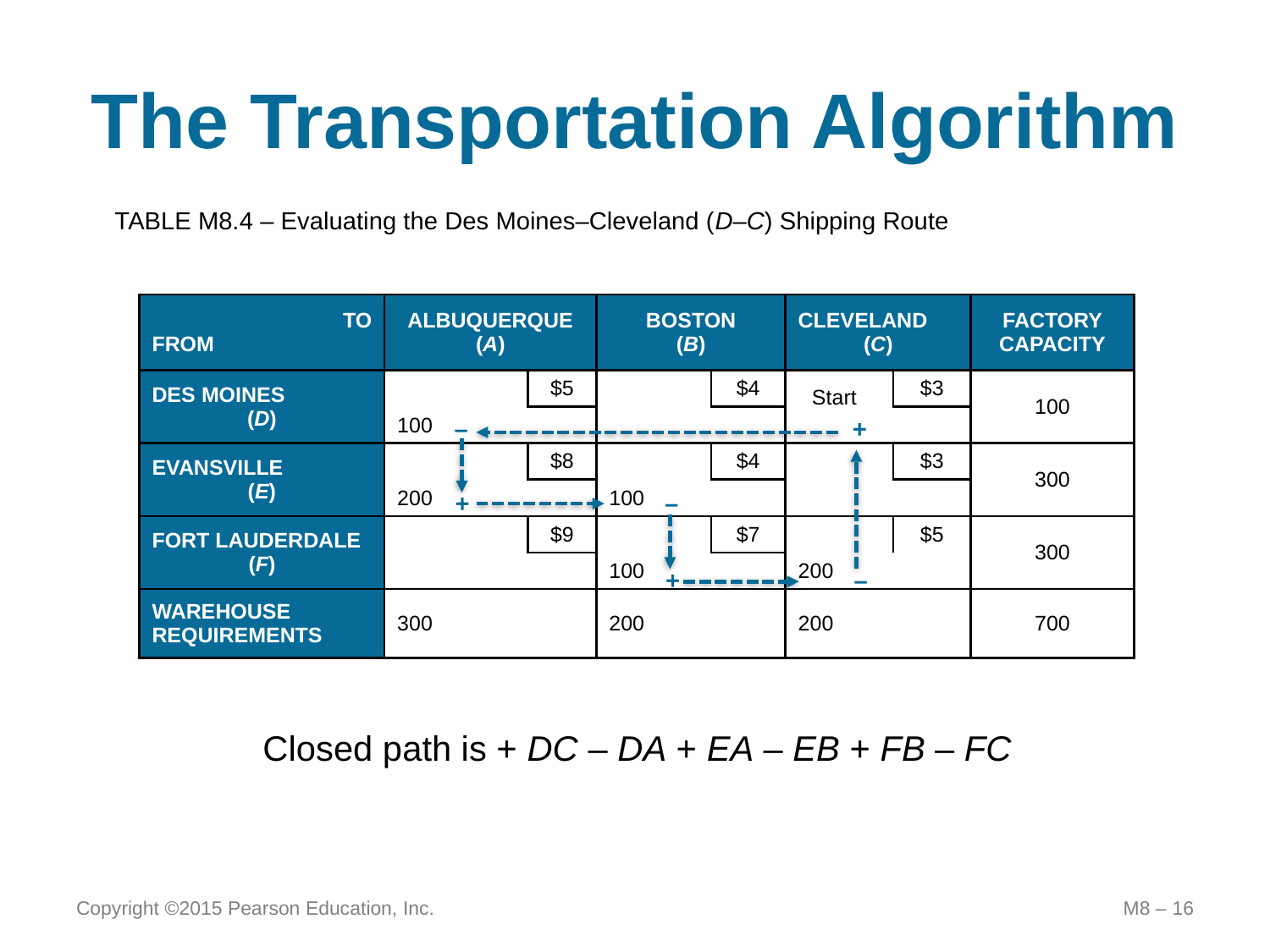

# The Transportation Algorithm
TABLE M8.4 – Evaluating the Des Moines–Cleveland (D–C) Shipping Route
| TO FROM | ALBUQUERQUE (A) |  | BOSTON (B) |  | CLEVELAND (C) |  | FACTORY CAPACITY |
| --- | --- | --- | --- | --- | --- | --- | --- |
| DES MOINES (D) |  | $5 |  | $4 |  | $3 | 100 |
|  | 100 |  |  |  |  |  |  |
| EVANSVILLE (E) |  | $8 |  | $4 |  | $3 | 300 |
|  | 200 |  | 100 |  |  |  |  |
| FORT LAUDERDALE (F) |  | $9 |  | $7 |  | $5 | 300 |
|  |  |  | 100 |  | 200 |  |  |
| WAREHOUSE REQUIREMENTS | 300 |  | 200 |  | 200 |  | 700 |
Start
–                                                       +
+                            –
+                         –
Closed path is + DC – DA + EA – EB + FB – FC
Copyright ©2015 Pearson Education, Inc.
M8 – 16